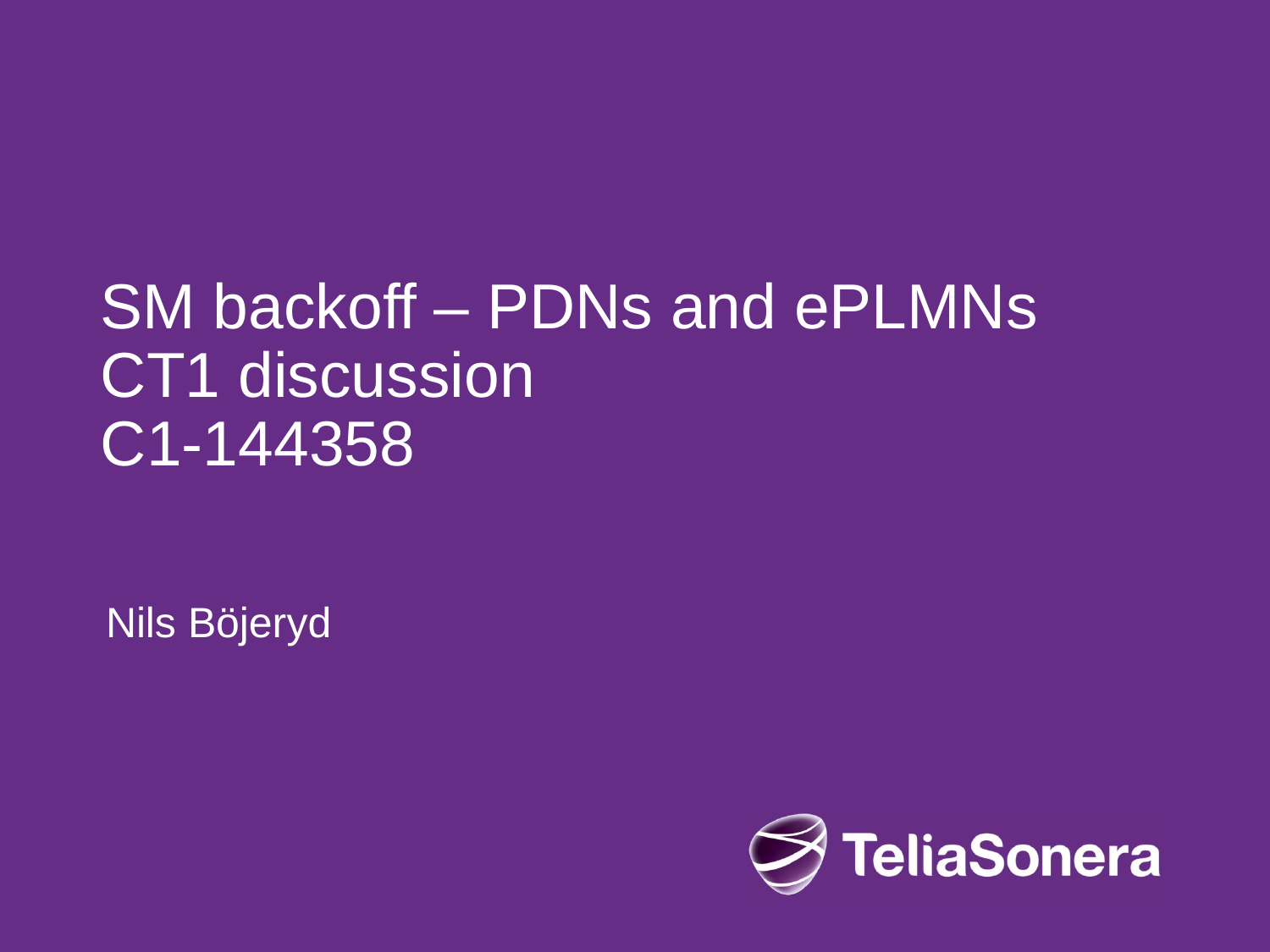

# SM backoff – PDNs and ePLMNs CT1 discussion C1-144358
Nils Böjeryd